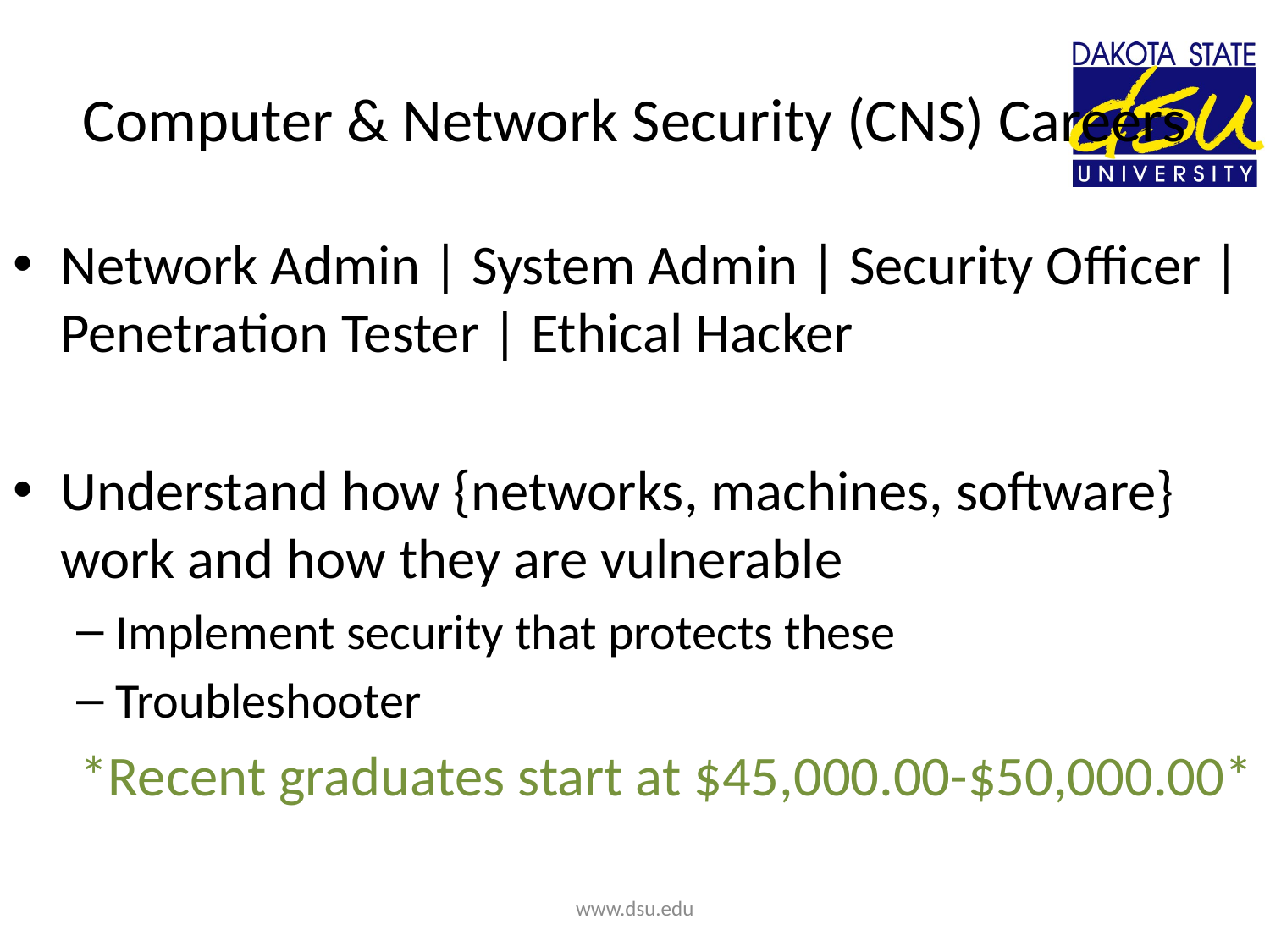

# Computer & Network Security (CNS) Careers
Network Admin | System Admin | Security Officer | Penetration Tester | Ethical Hacker

Understand how {networks, machines, software} work and how they are vulnerable
Implement security that protects these
Troubleshooter
*Recent graduates start at $45,000.00-$50,000.00*

www.dsu.edu